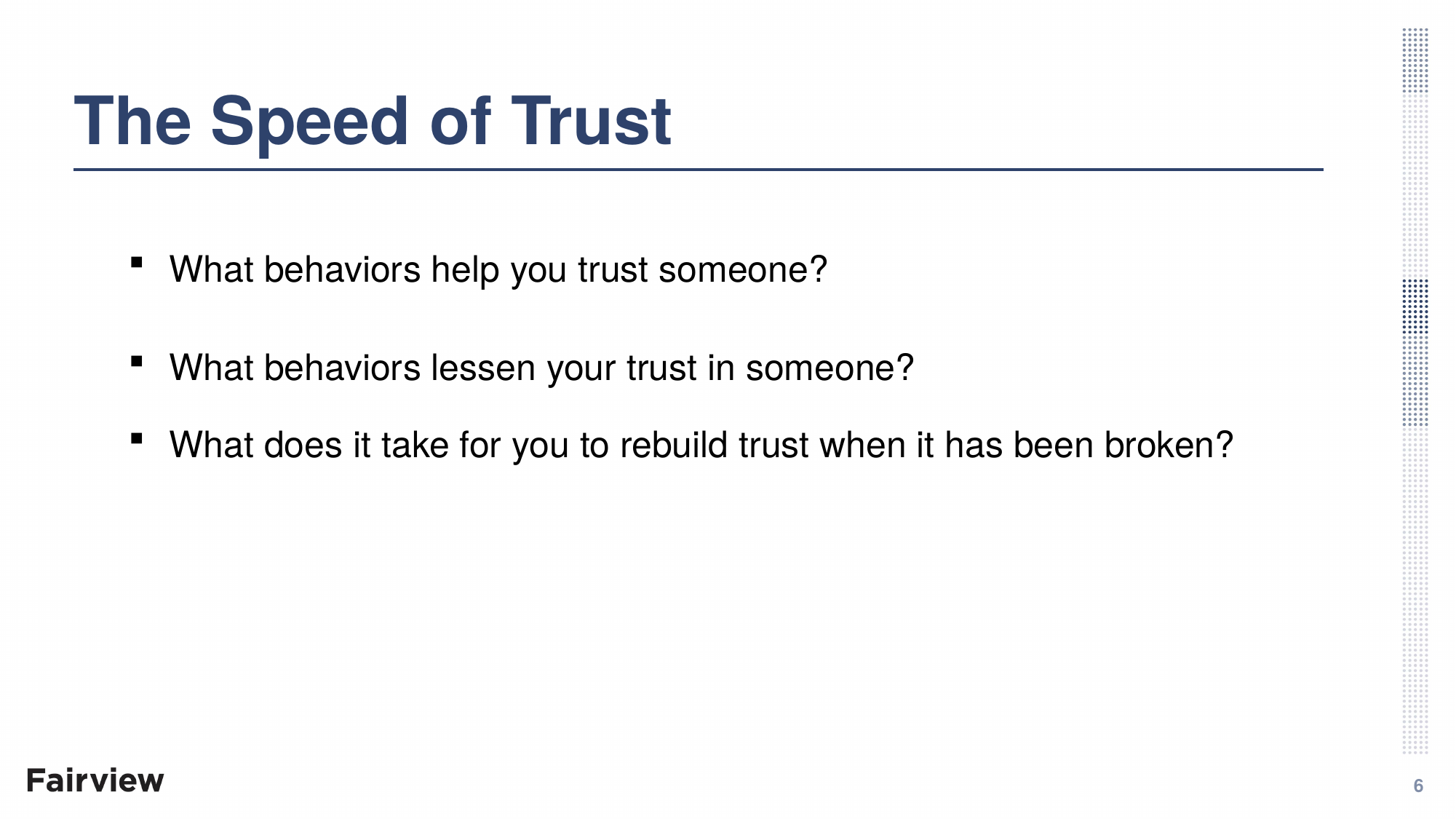

# The Speed of Trust
What behaviors help you trust someone?
What behaviors lessen your trust in someone?
What does it take for you to rebuild trust when it has been broken?

6